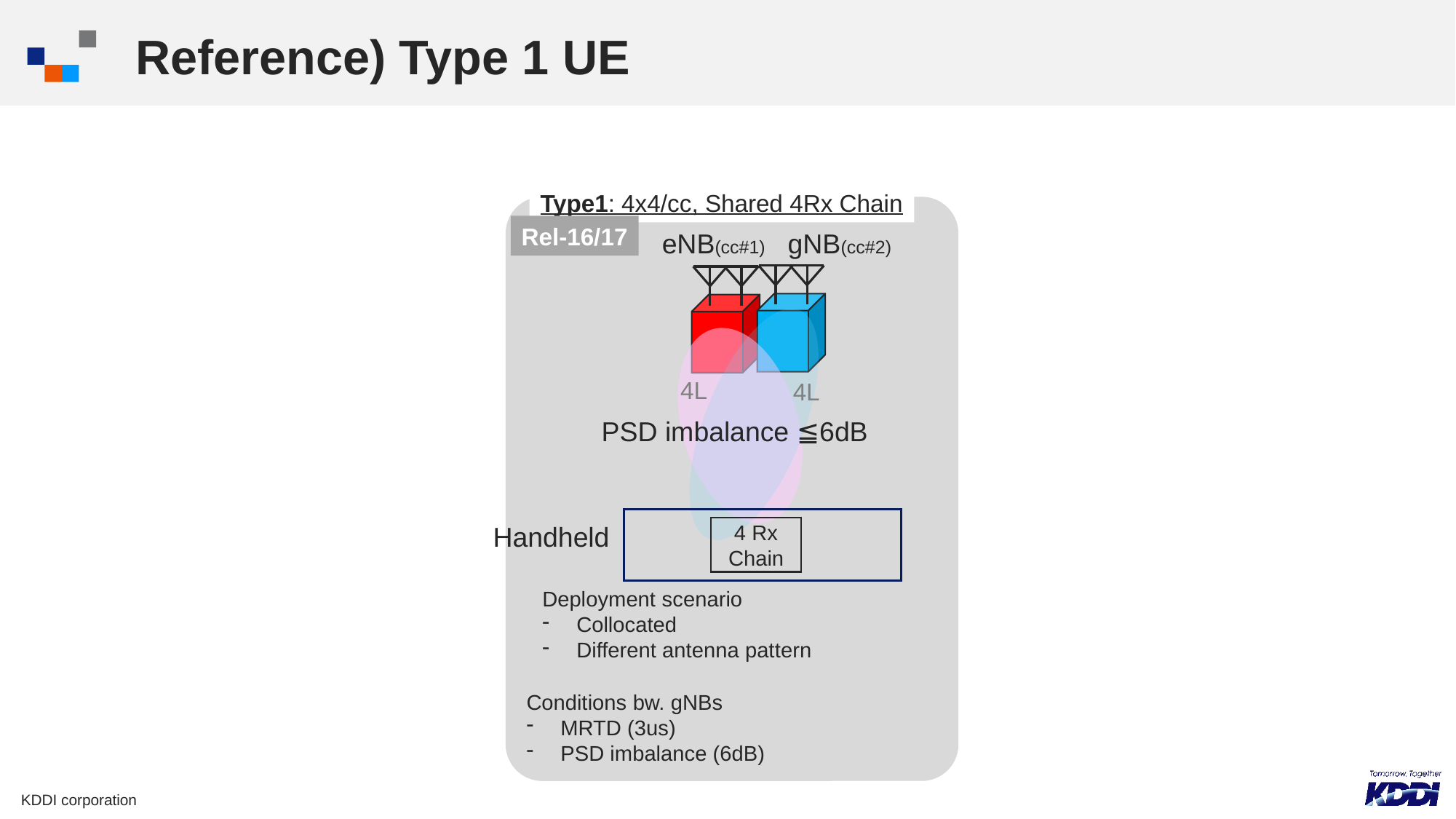

# Reference) Type 1 UE
Type1: 4x4/cc, Shared 4Rx Chain

Rel-16/17
eNB(cc#1)
gNB(cc#2)
PSD imbalance ≦6dB

4 Rx Chain
Deployment scenario
Collocated
Different antenna pattern
Conditions bw. gNBs
MRTD (3us)
PSD imbalance (6dB)
4L
4L
Handheld